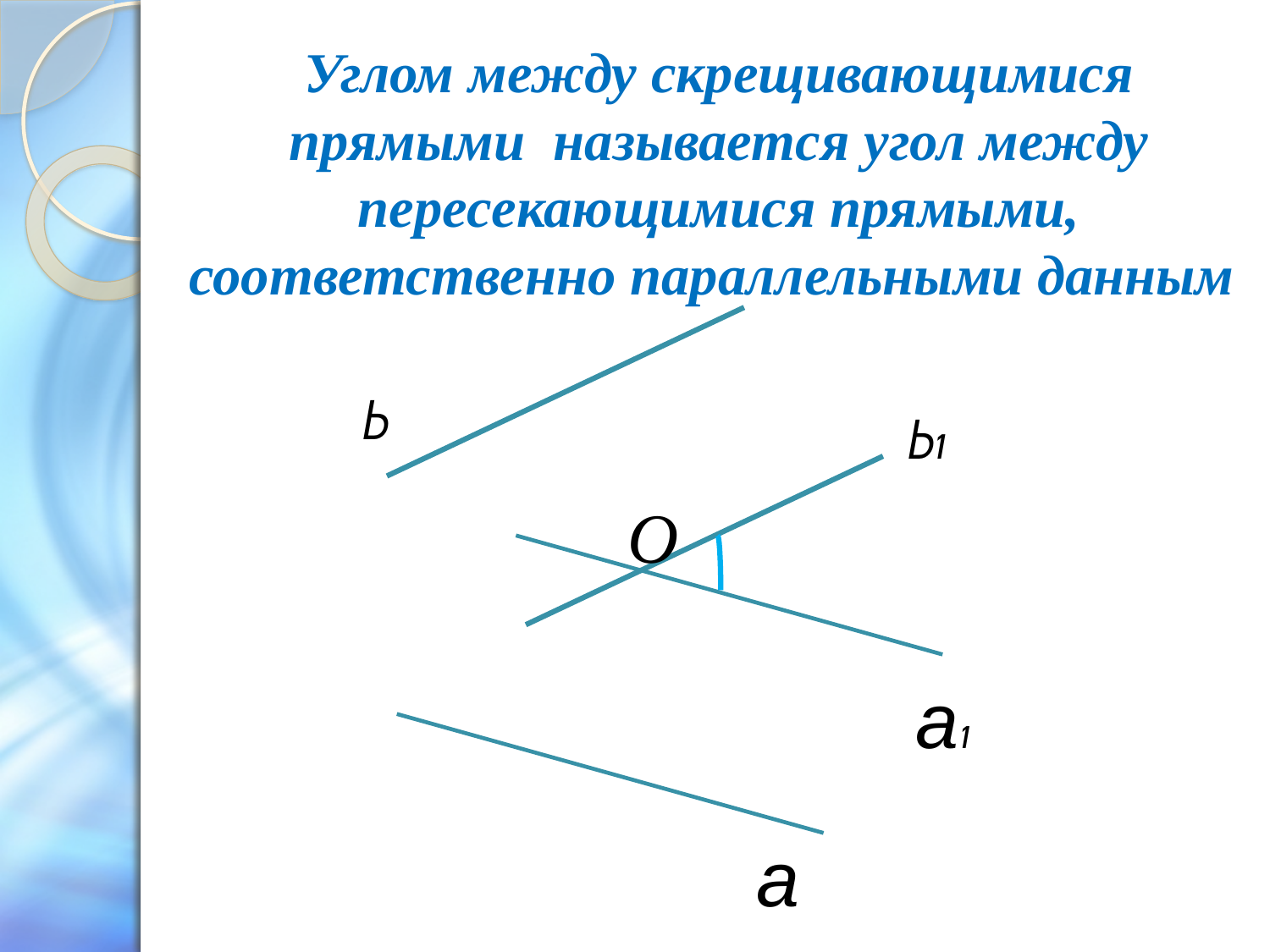

Углом между скрещивающимися прямыми  называется угол между пересекающимися прямыми, соответственно параллельными данным

b
b1

О

а1
а